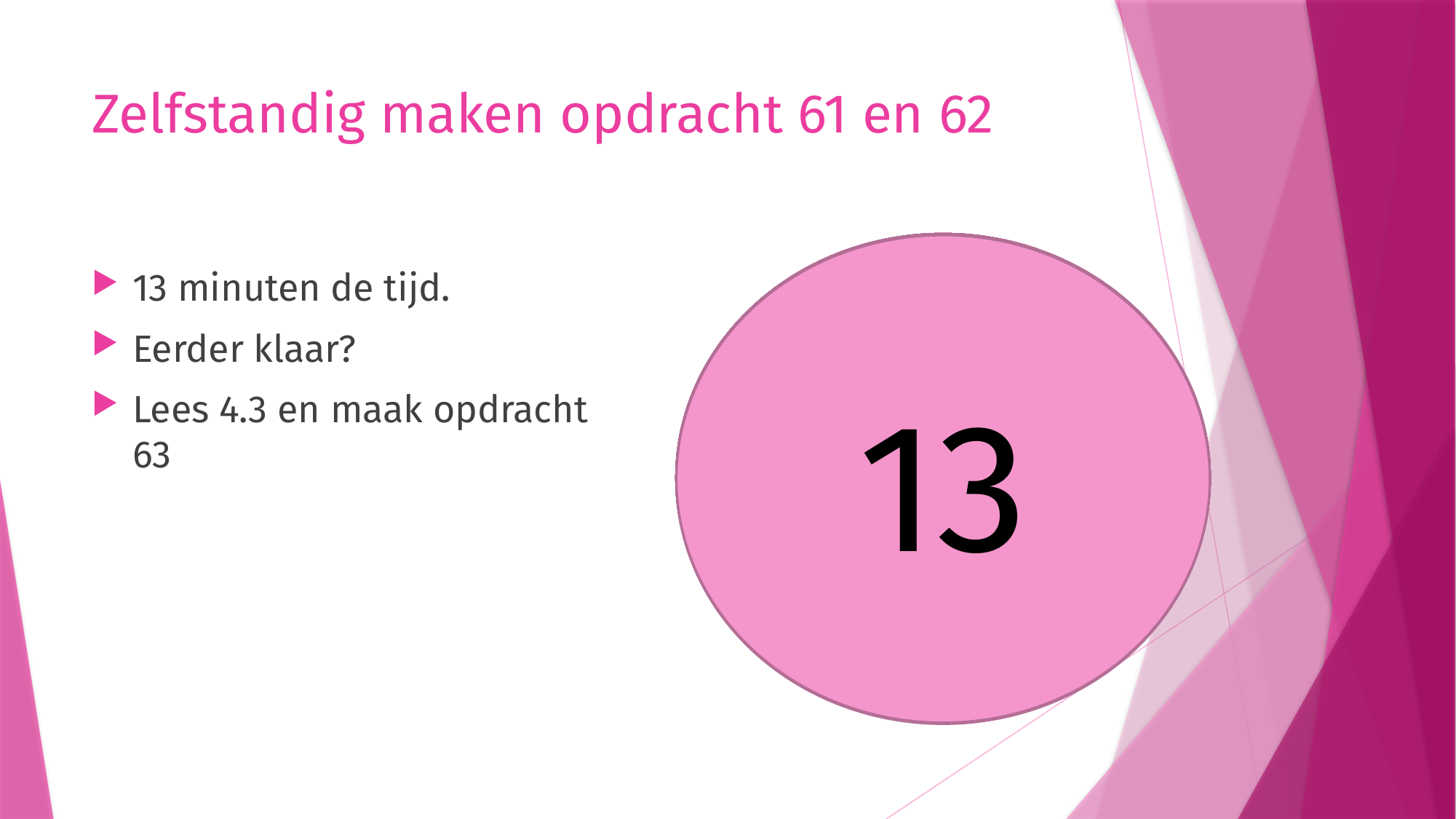

# Zelfstandig maken opdracht 61 en 62
10
9
8
5
6
7
4
3
1
2
13
11
12
13 minuten de tijd.
Eerder klaar?
Lees 4.3 en maak opdracht 63